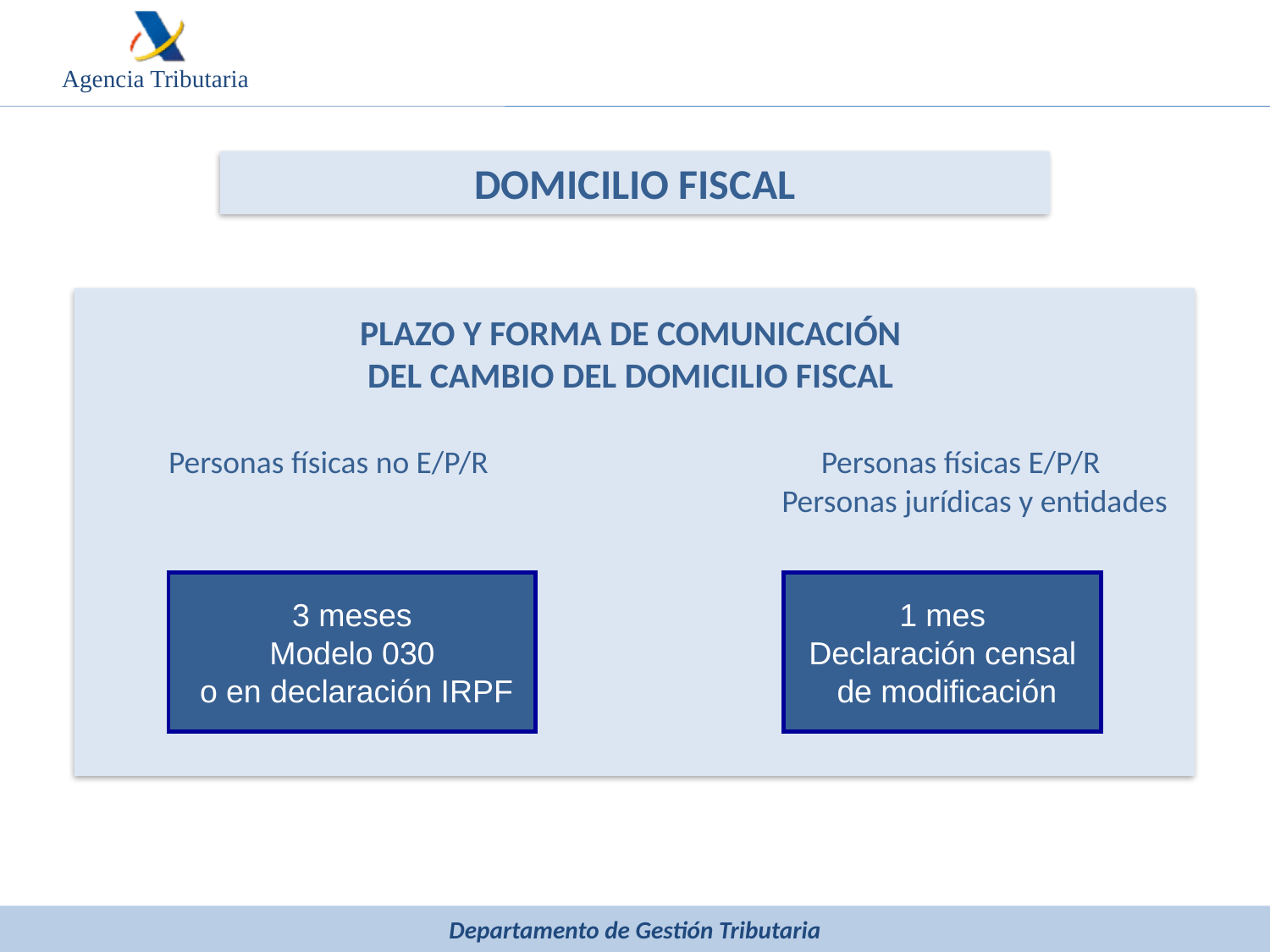

DOMICILIO FISCAL

PLAZO Y FORMA DE COMUNICACIÓN
DEL CAMBIO DEL DOMICILIO FISCAL

Personas físicas no E/P/R      	                       Personas físicas E/P/R
				                                   Personas jurídicas y entidades

3 meses
Modelo 030
 o en declaración IRPF
1 mes
Declaración censal
 de modificación